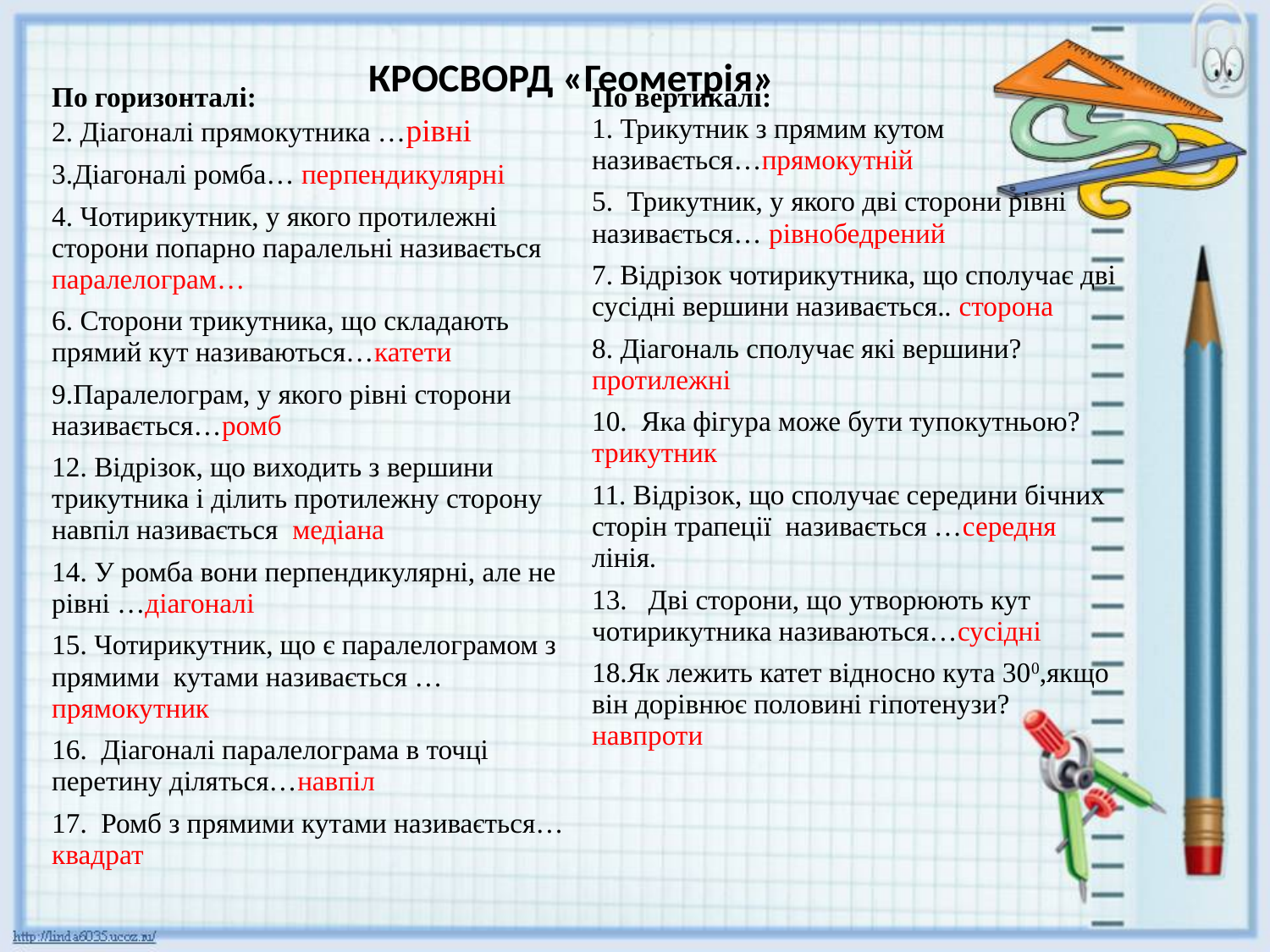

# КРОСВОРД «Геометрія»
| По горизонталі: | По вертикалі: |
| --- | --- |
| 2. Діагоналі прямокутника …рівні 3.Діагоналі ромба… перпендикулярні 4. Чотирикутник, у якого протилежні сторони попарно паралельні називається паралелограм… 6. Сторони трикутника, що складають прямий кут називаються…катети 9.Паралелограм, у якого рівні сторони називається…ромб 12. Відрізок, що виходить з вершини трикутника і ділить протилежну сторону навпіл називається медіана 14. У ромба вони перпендикулярні, але не рівні …діагоналі 15. Чотирикутник, що є паралелограмом з прямими кутами називається …прямокутник 16. Діагоналі паралелограма в точці перетину діляться…навпіл 17. Ромб з прямими кутами називається…квадрат | 1. Трикутник з прямим кутом називається…прямокутній 5. Трикутник, у якого дві сторони рівні називається… рівнобедрений 7. Відрізок чотирикутника, що сполучає дві сусідні вершини називається.. сторона 8. Діагональ сполучає які вершини? протилежні 10. Яка фігура може бути тупокутньою? трикутник 11. Відрізок, що сполучає середини бічних сторін трапеції називається …середня лінія. 13. Дві сторони, що утворюють кут чотирикутника називаються…сусідні 18.Як лежить катет відносно кута 300,якщо він дорівнює половині гіпотенузи? навпроти |